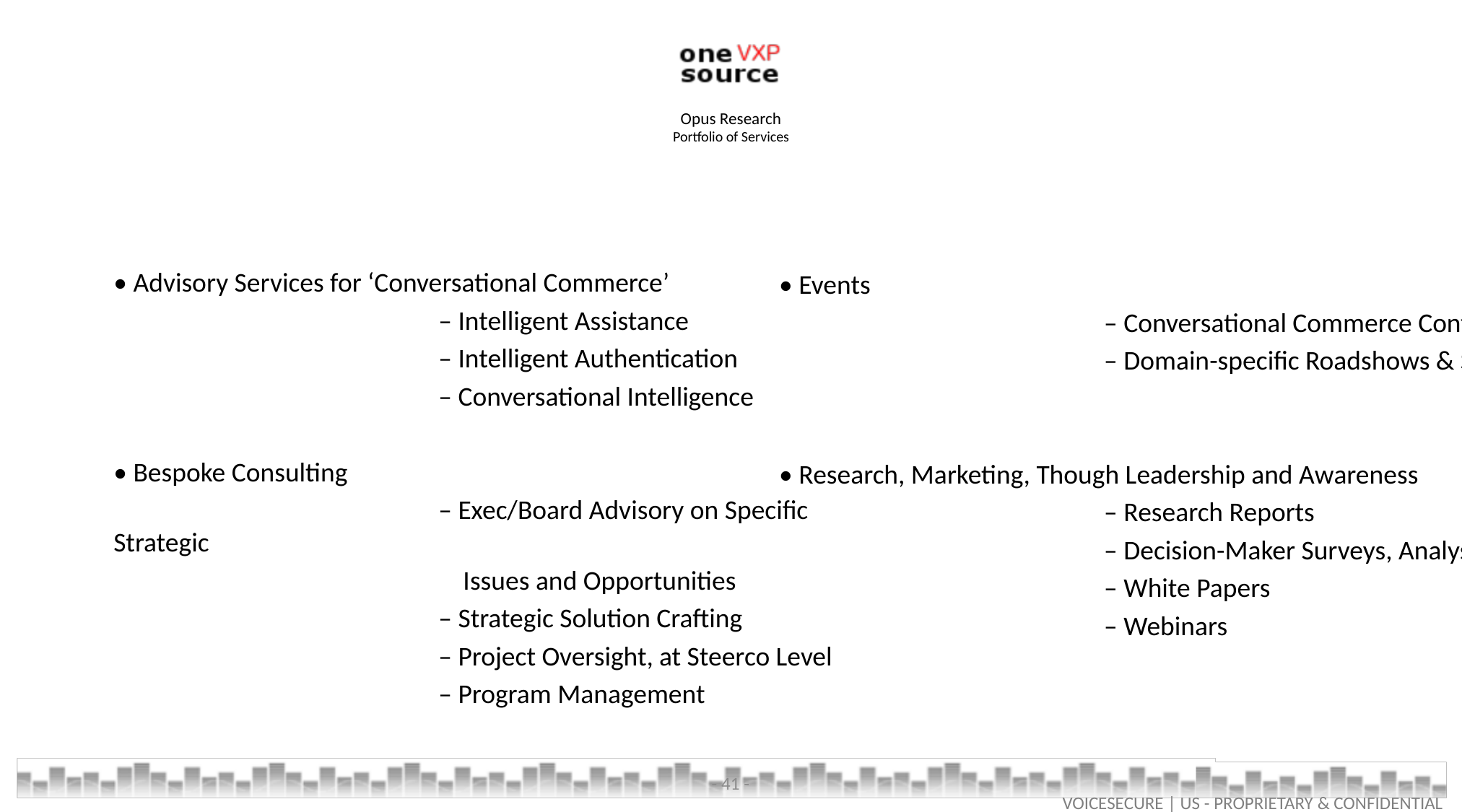

# Opus Research Portfolio of Services

• Advisory Services for ‘Conversational Commerce’
			– Intelligent Assistance
			– Intelligent Authentication
			– Conversational Intelligence

• Bespoke Consulting
			– Exec/Board Advisory on Specific Strategic
			    Issues and Opportunities
			– Strategic Solution Crafting
			– Project Oversight, at Steerco Level
			– Program Management

• Events
			– Conversational Commerce Conference (C3)
			– Domain-specific Roadshows & Summits

• Research, Marketing, Though Leadership and Awareness
			– Research Reports
			– Decision-Maker Surveys, Analysis
			– White Papers
			– Webinars
- 41 -
VOICESECURE | US - PROPRIETARY & CONFIDENTIAL